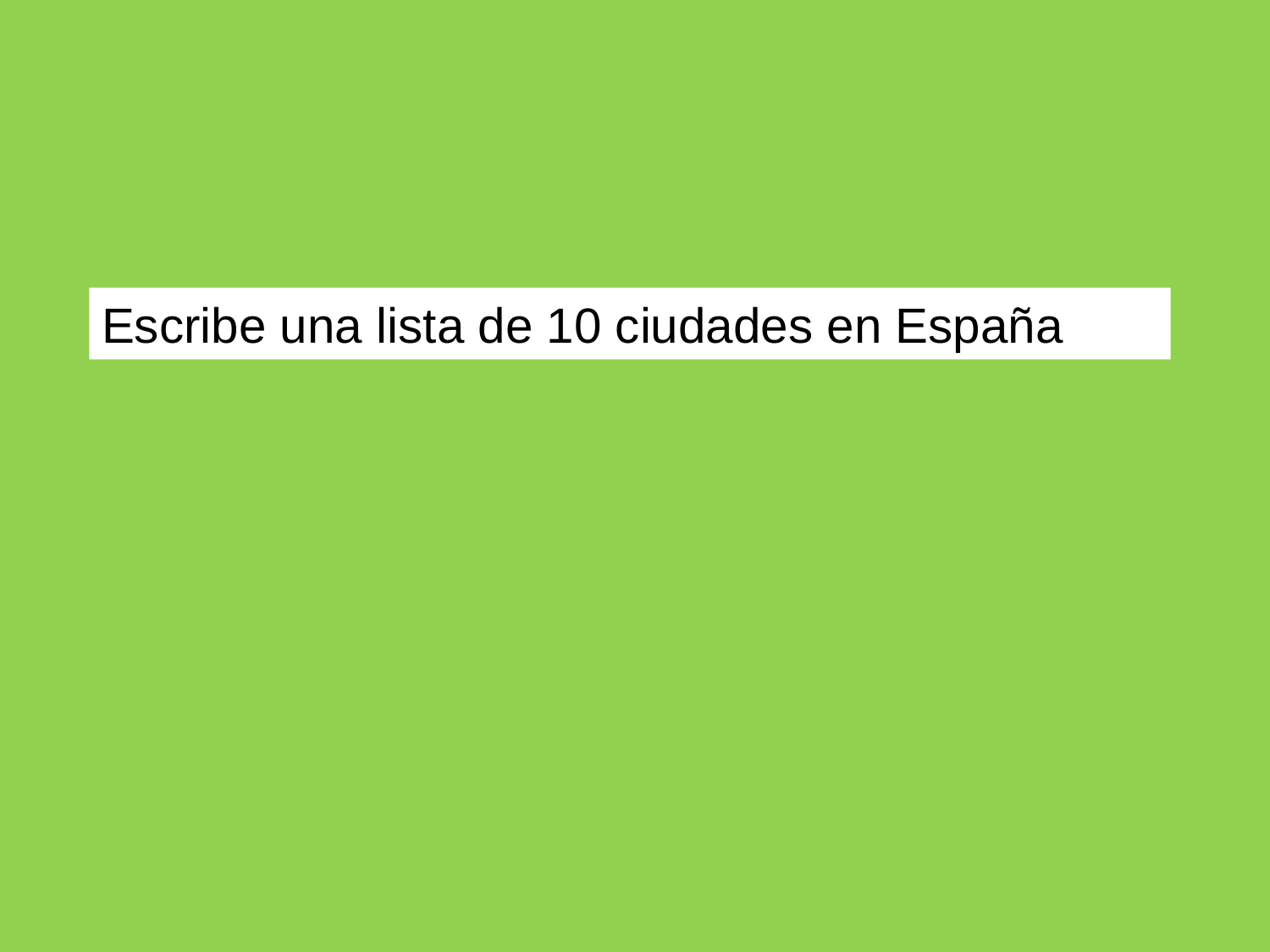

Escribe una lista de 10 ciudades en España